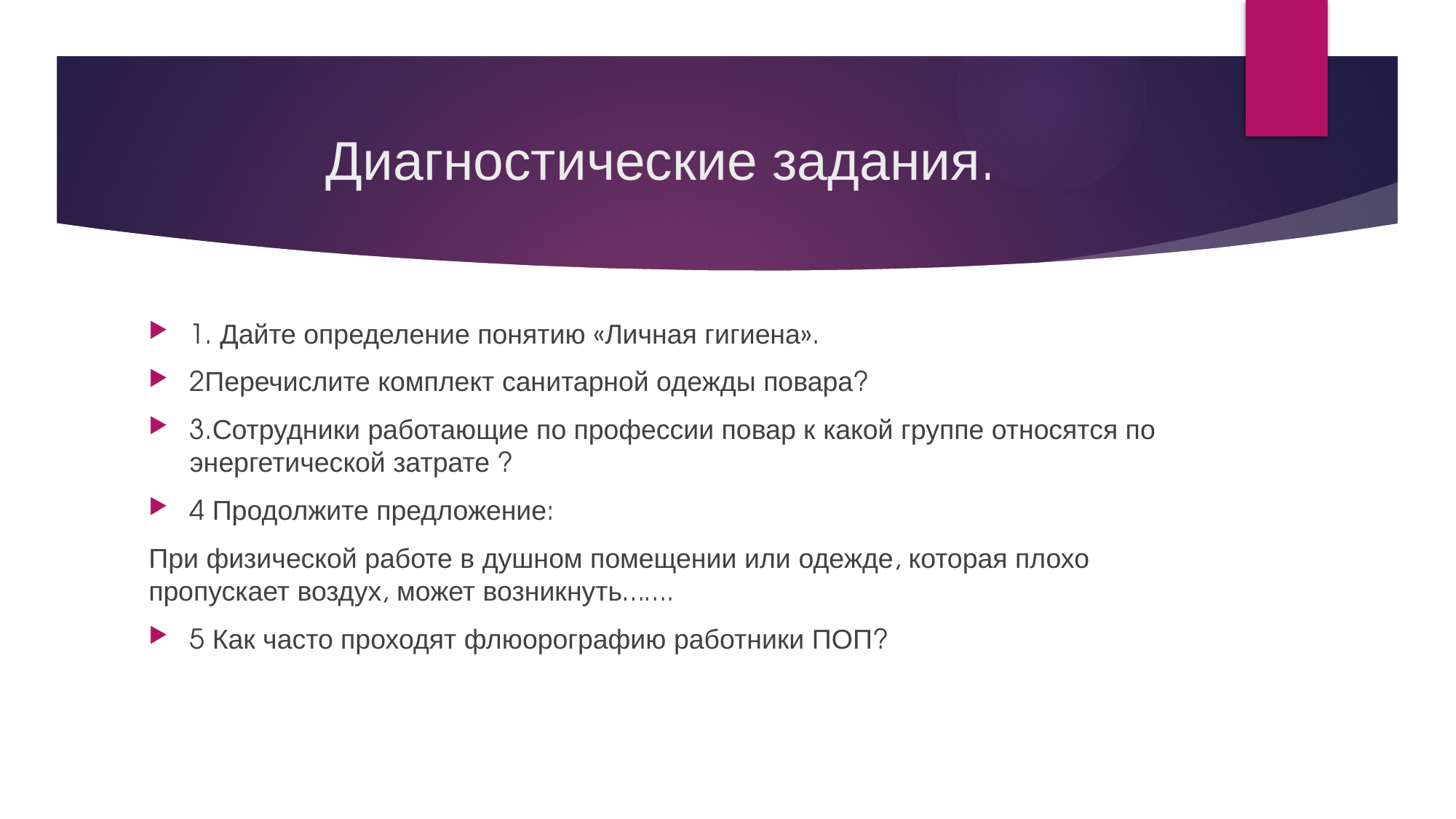

# Диагностические задания.
1. Дайте определение понятию «Личная гигиена».
2Перечислите комплект санитарной одежды повара?
3.Сотрудники работающие по профессии повар к какой группе относятся по энергетической затрате ?
4 Продолжите предложение:
При физической работе в душном помещении или одежде, которая плохо пропускает воздух, может возникнуть…….
5 Как часто проходят флюорографию работники ПОП?